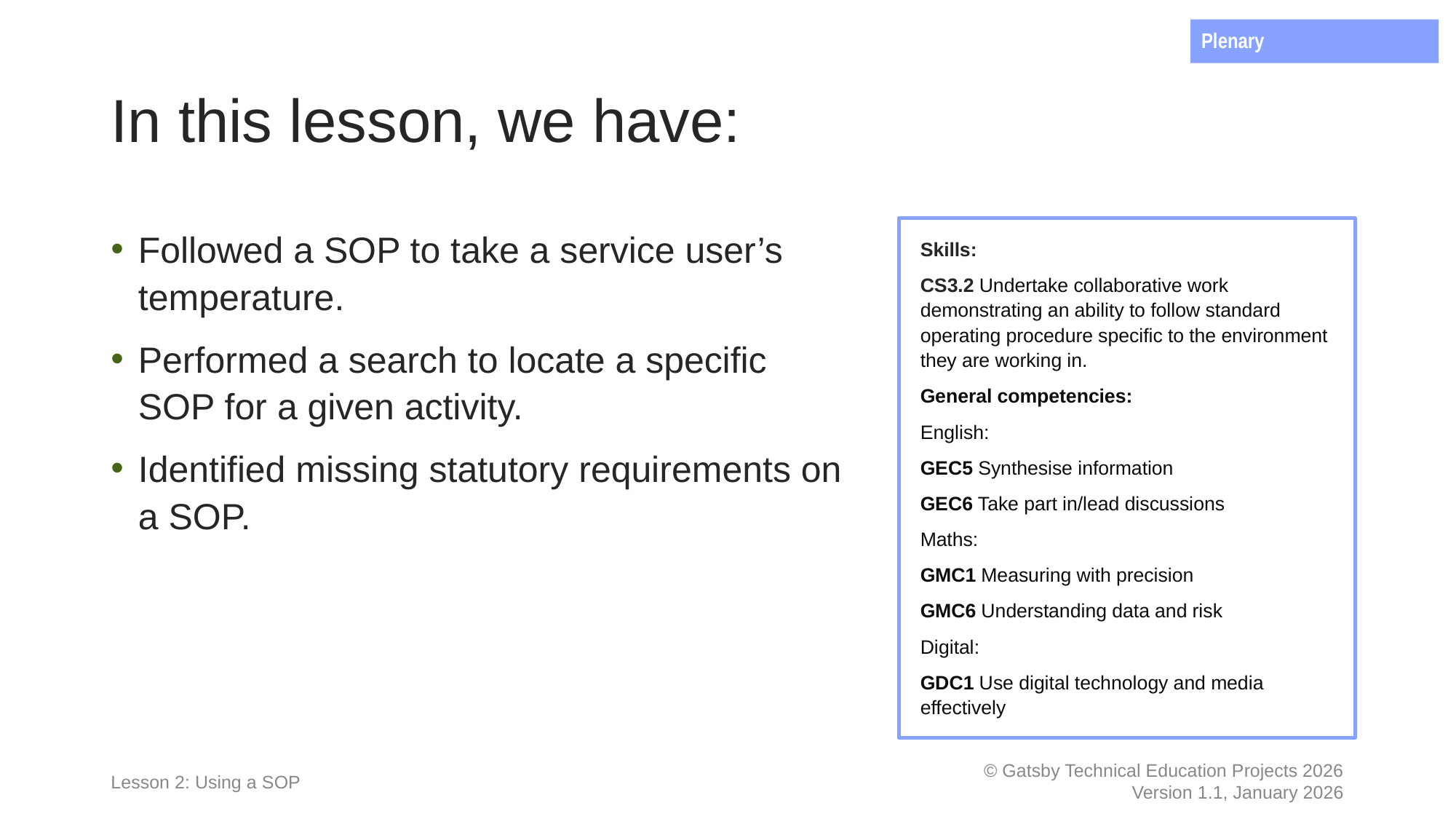

Plenary
# In this lesson, we have:
Followed a SOP to take a service user’s temperature.
Performed a search to locate a specific SOP for a given activity.
Identified missing statutory requirements on a SOP.
Skills:
CS3.2 Undertake collaborative work demonstrating an ability to follow standard operating procedure specific to the environment they are working in.
General competencies:
English:
GEC5 Synthesise information
GEC6 Take part in/lead discussions
Maths:
GMC1 Measuring with precision
GMC6 Understanding data and risk
Digital:
GDC1 Use digital technology and media effectively
Lesson 2: Using a SOP